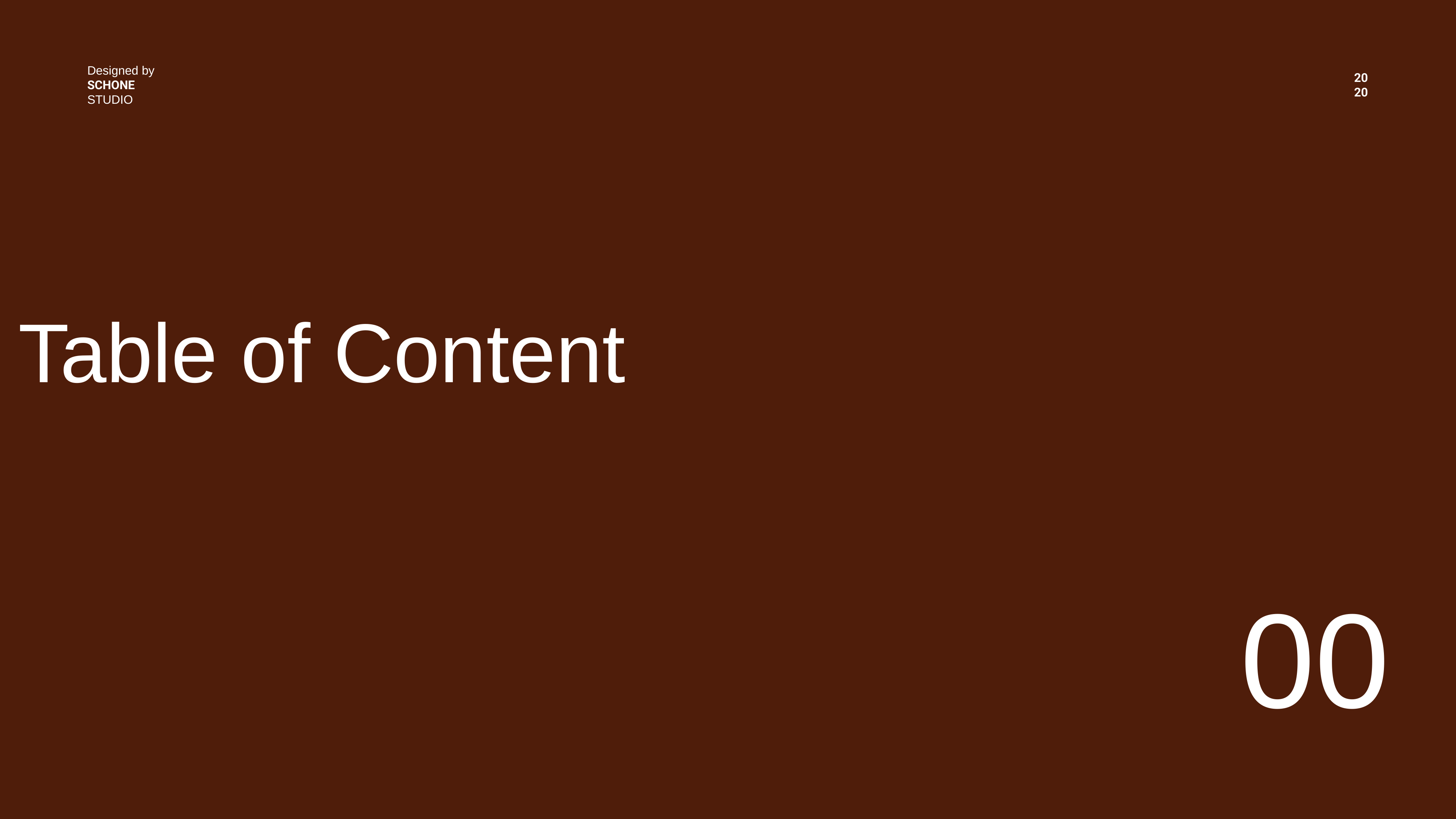

Designed by
SCHONE STUDIO
20
20
Table of Content
00